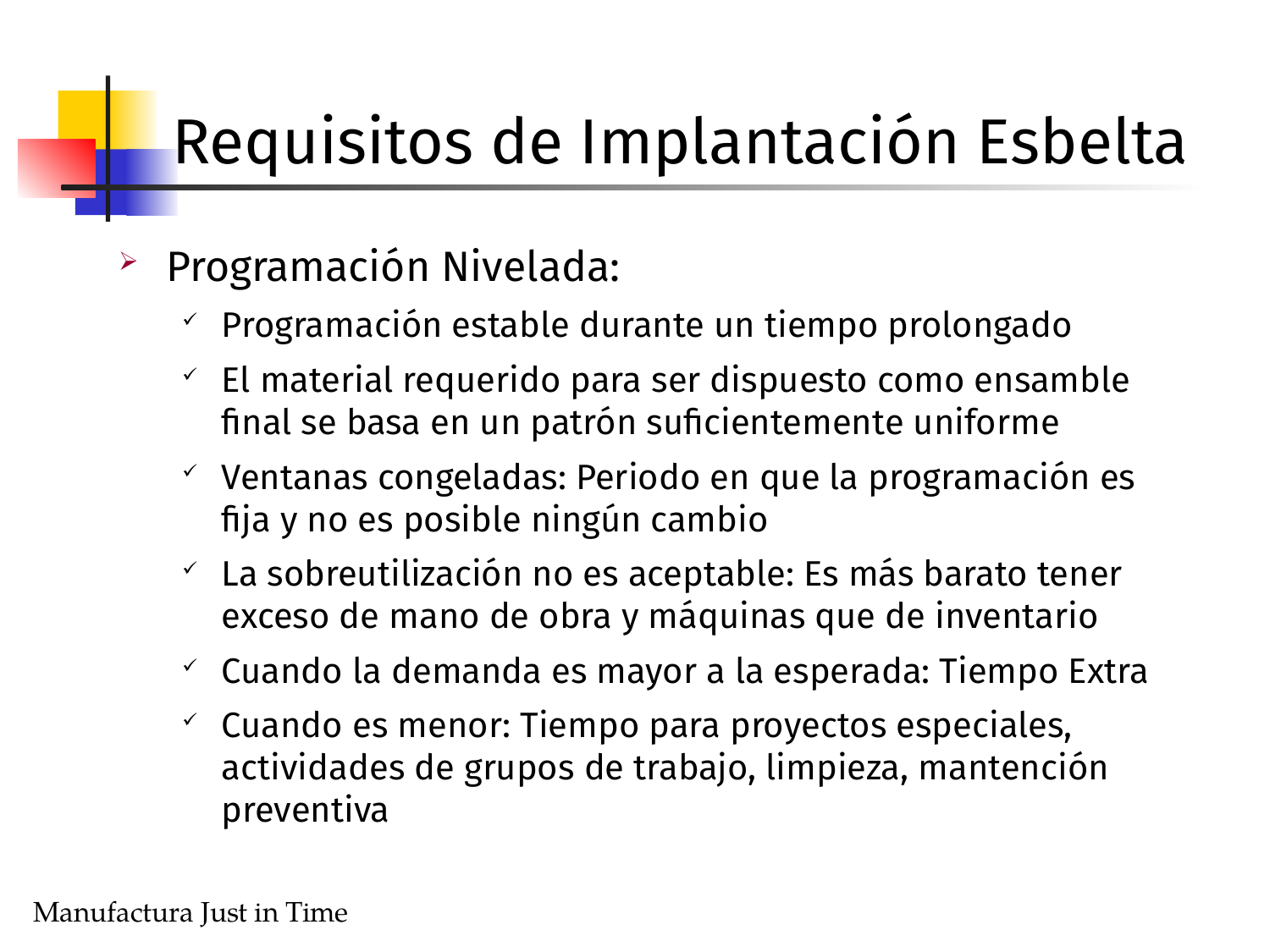

# Requisitos de Implantación Esbelta
Programación Nivelada:
Programación estable durante un tiempo prolongado
El material requerido para ser dispuesto como ensamble final se basa en un patrón suficientemente uniforme
Ventanas congeladas: Periodo en que la programación es fija y no es posible ningún cambio
La sobreutilización no es aceptable: Es más barato tener exceso de mano de obra y máquinas que de inventario
Cuando la demanda es mayor a la esperada: Tiempo Extra
Cuando es menor: Tiempo para proyectos especiales, actividades de grupos de trabajo, limpieza, mantención preventiva